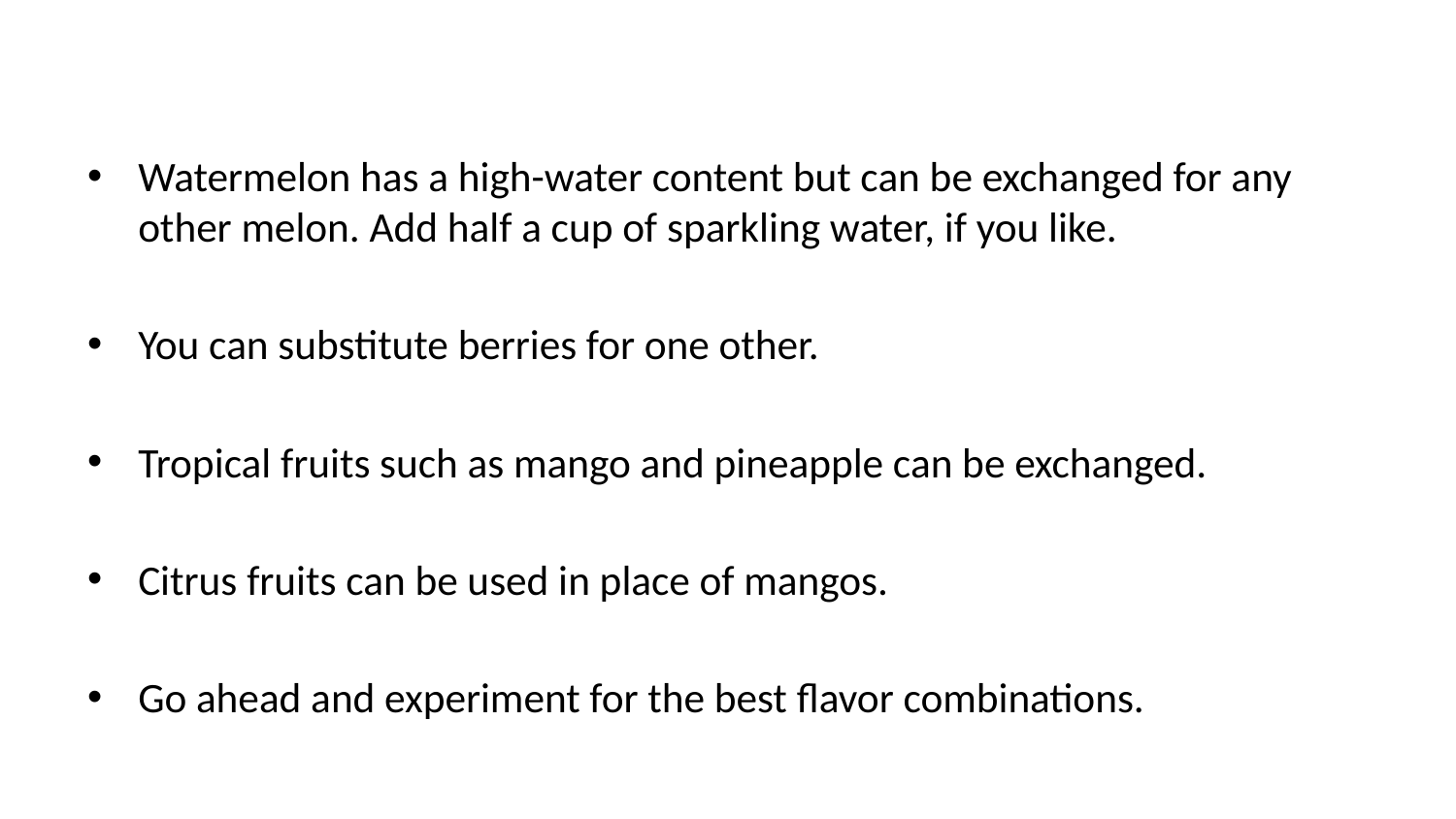

Watermelon has a high-water content but can be exchanged for any other melon. Add half a cup of sparkling water, if you like.

You can substitute berries for one other.

Tropical fruits such as mango and pineapple can be exchanged.

Citrus fruits can be used in place of mangos.

Go ahead and experiment for the best flavor combinations.